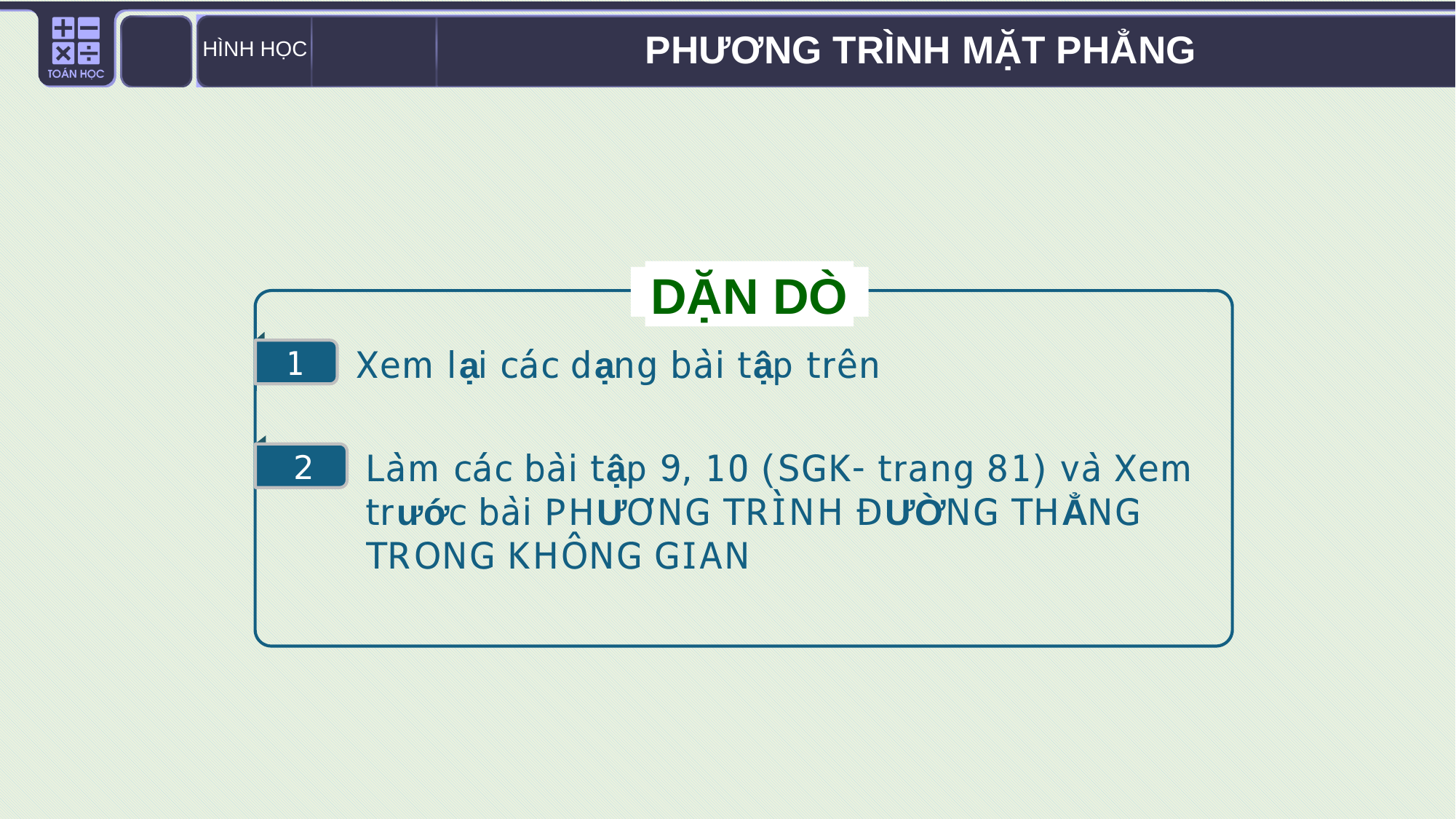

DẶN DÒ

1
Xem lại các dạng bài tập trên

2
Làm các bài tập 9, 10 (SGK- trang 81) và Xem trước bài PHƯƠNG TRÌNH ĐƯỜNG THẲNG TRONG KHÔNG GIAN